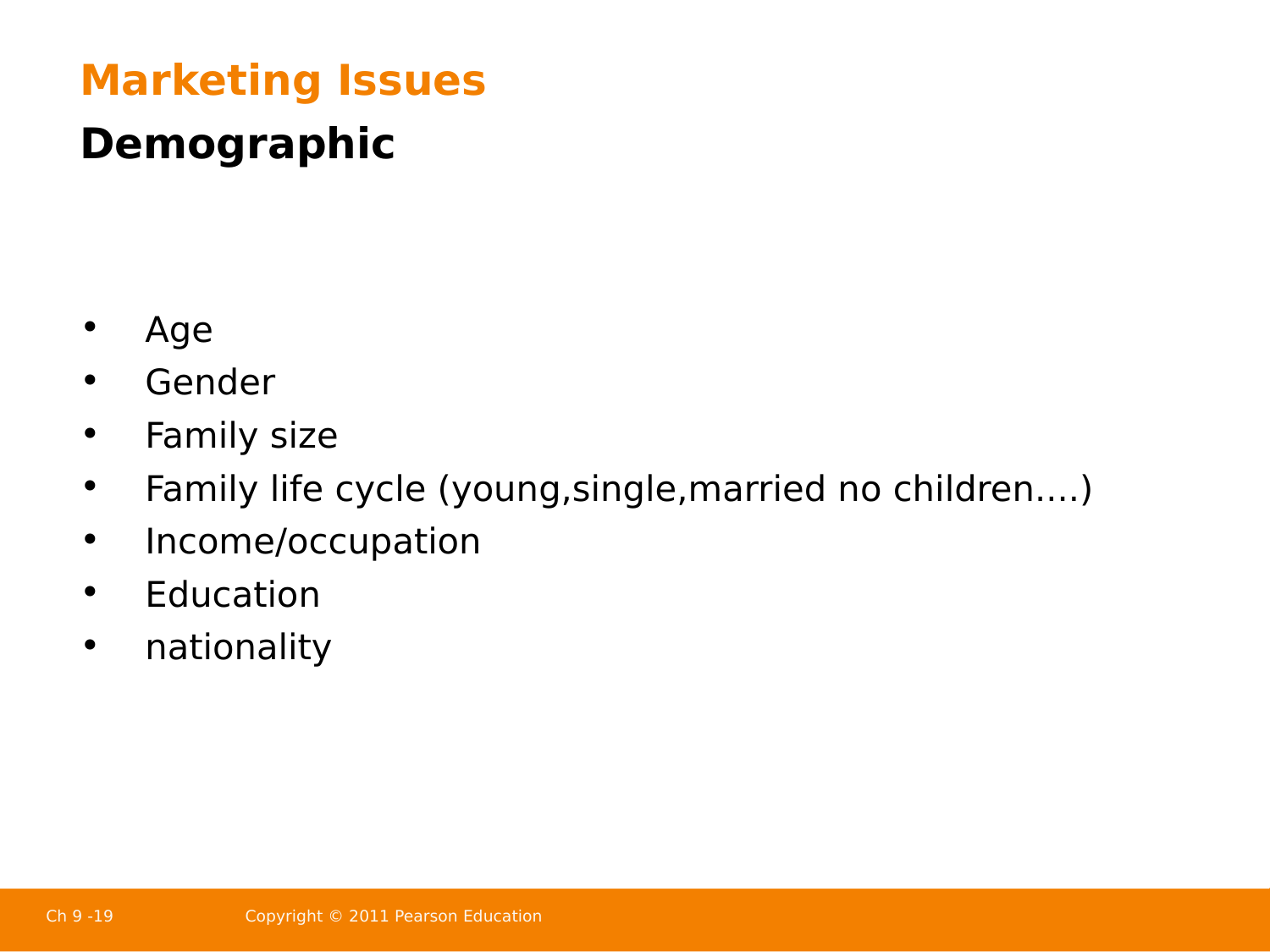

Marketing Issues
Demographic
Age
Gender
Family size
Family life cycle (young,single,married no children....)
Income/occupation
Education
nationality
Ch 9 -19
Copyright © 2011 Pearson Education